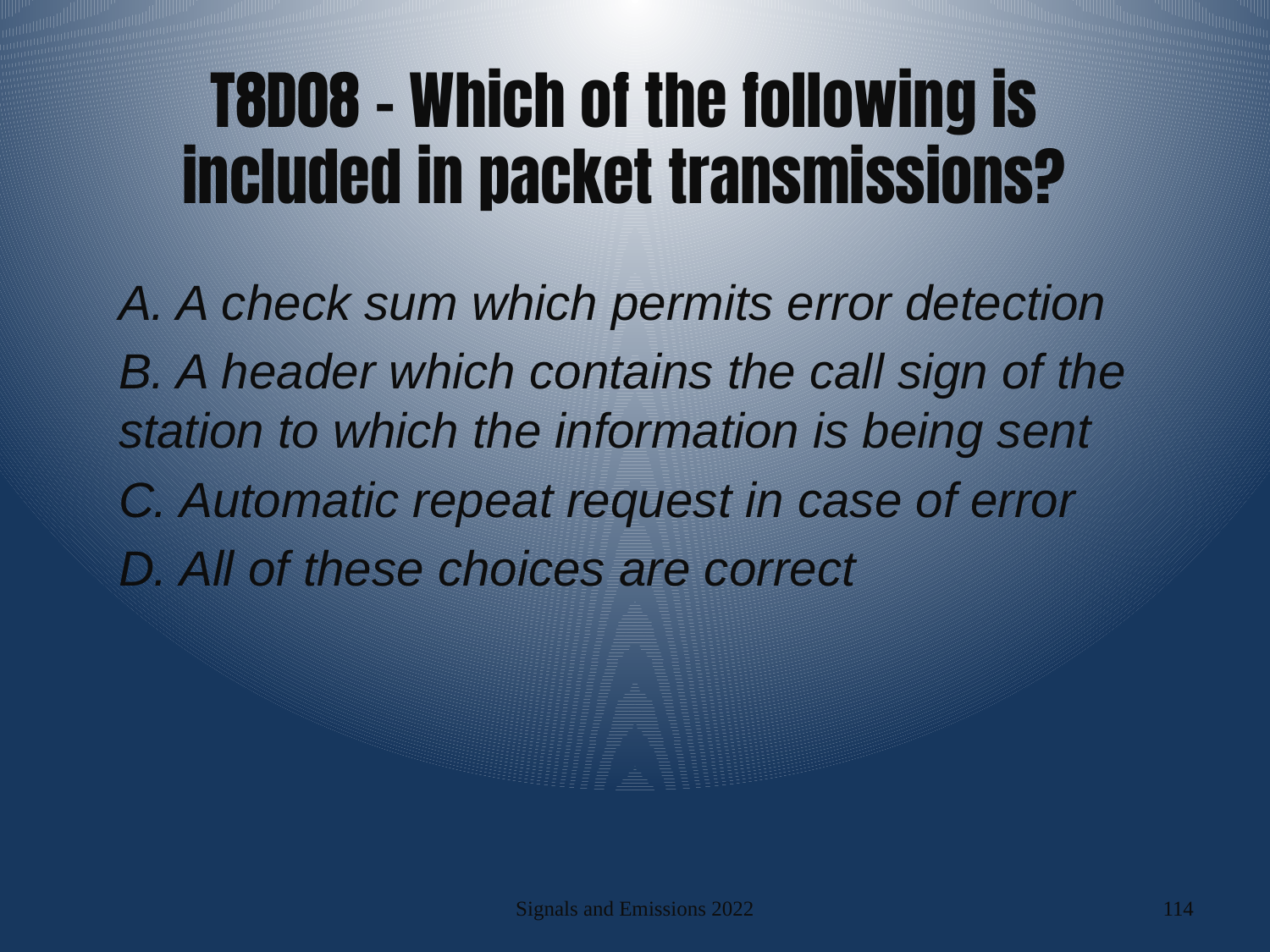

# T8D08 - Which of the following is included in packet transmissions?
A. A check sum which permits error detection
B. A header which contains the call sign of the station to which the information is being sent
C. Automatic repeat request in case of error
D. All of these choices are correct
Signals and Emissions 2022
114